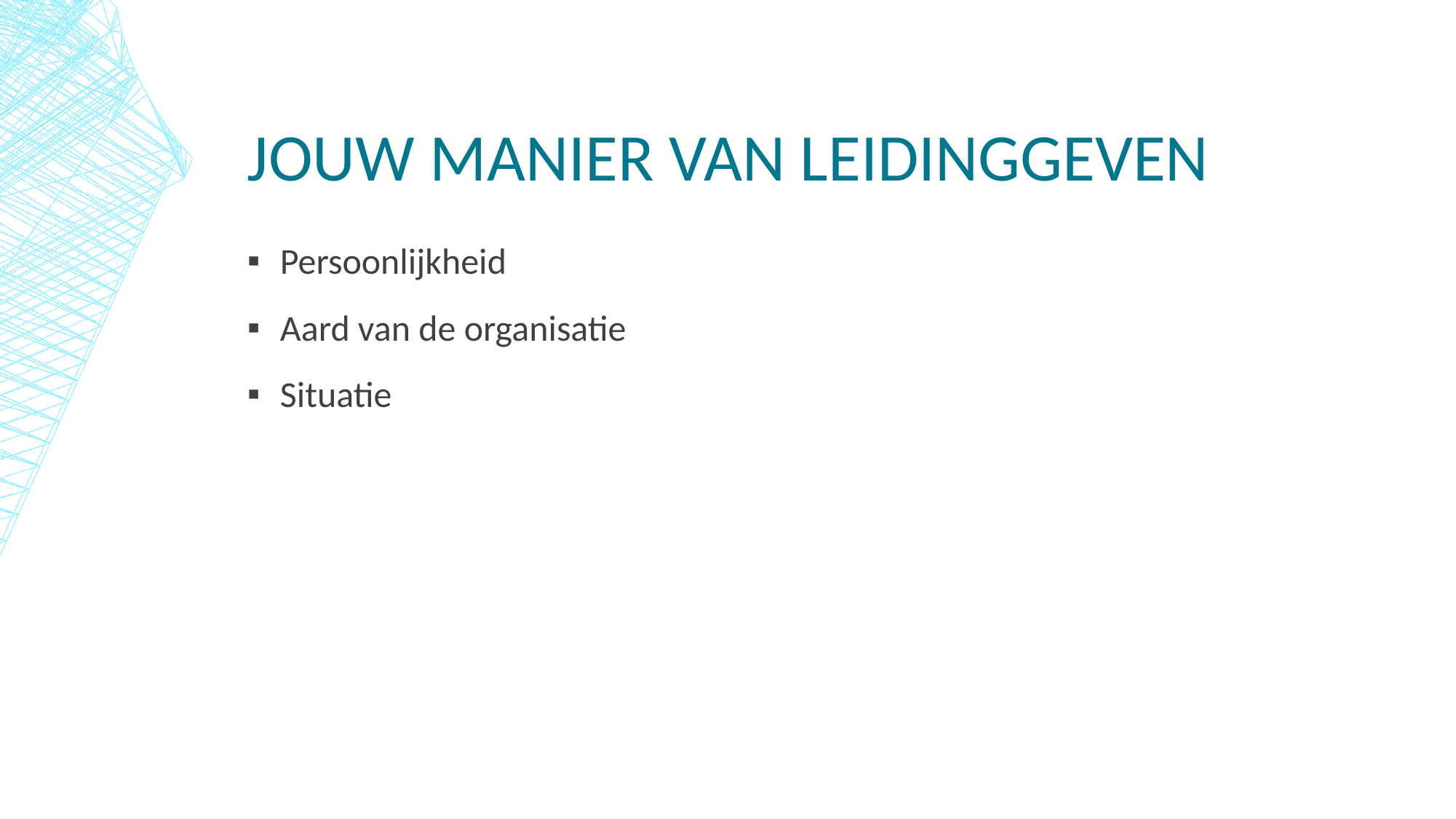

# Jouw manier van leidinggeven
Persoonlijkheid
Aard van de organisatie
Situatie